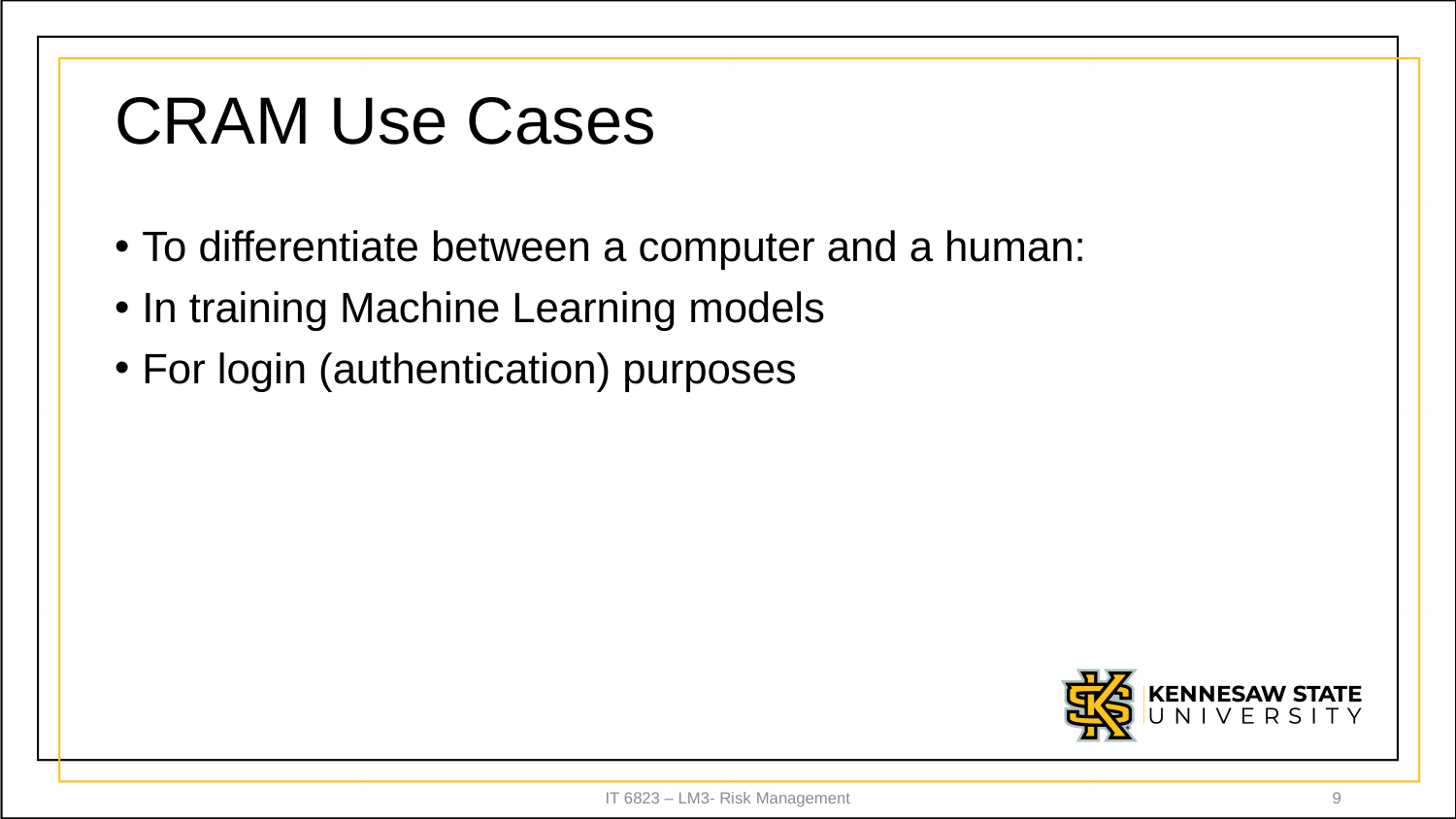

# CRAM Use Cases
To differentiate between a computer and a human:
In training Machine Learning models
For login (authentication) purposes
IT 6823 – LM3- Risk Management
9